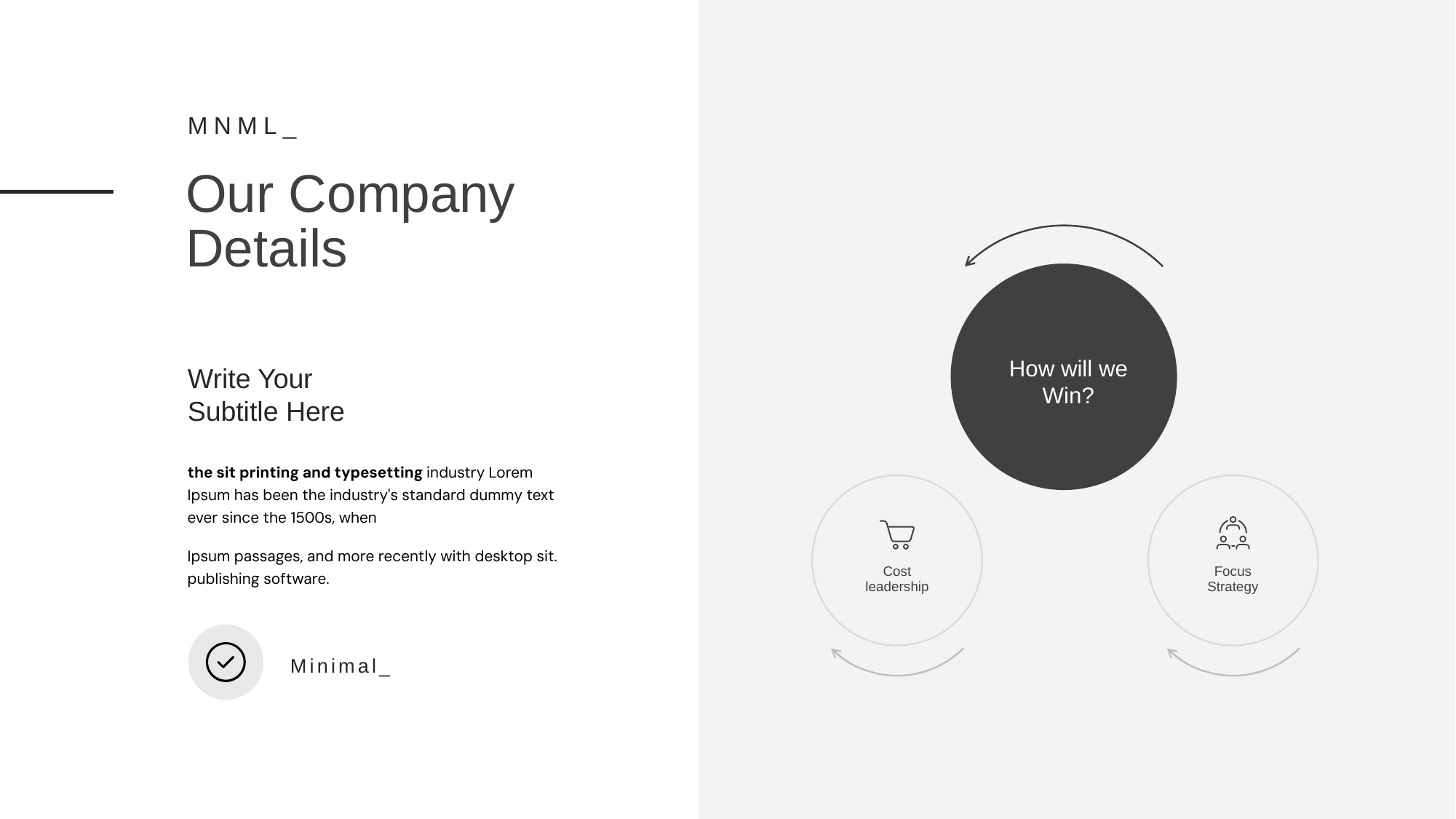

Mnml_
Our Company Details

How will we
Win?
Write Your
Subtitle Here
the sit printing and typesetting industry Lorem
Ipsum has been the industry's standard dummy text ever since the 1500s, when

Ipsum passages, and more recently with desktop sit. publishing software.

Cost leadership
Focus Strategy

Minimal_